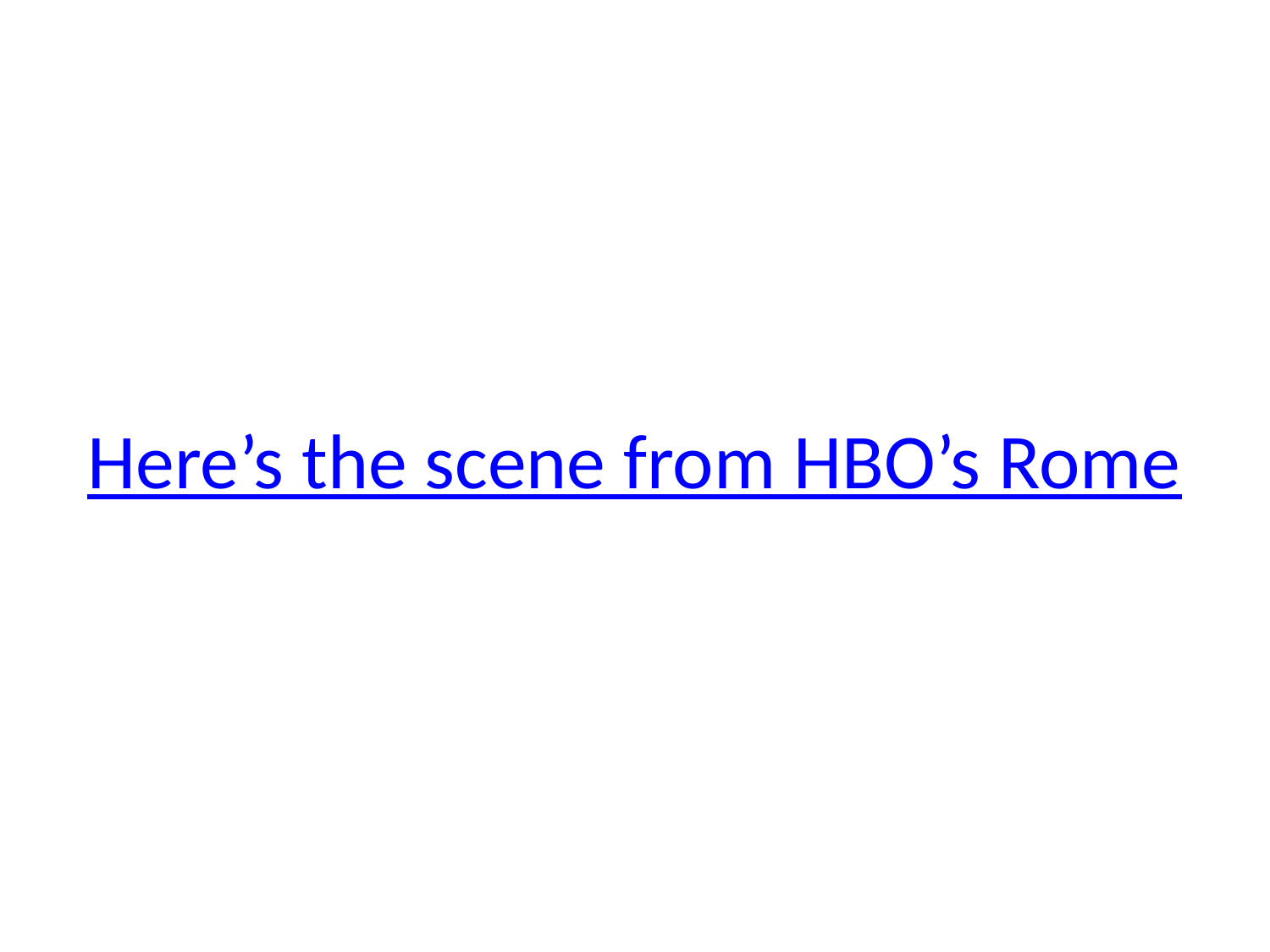

# Here’s the scene from HBO’s Rome